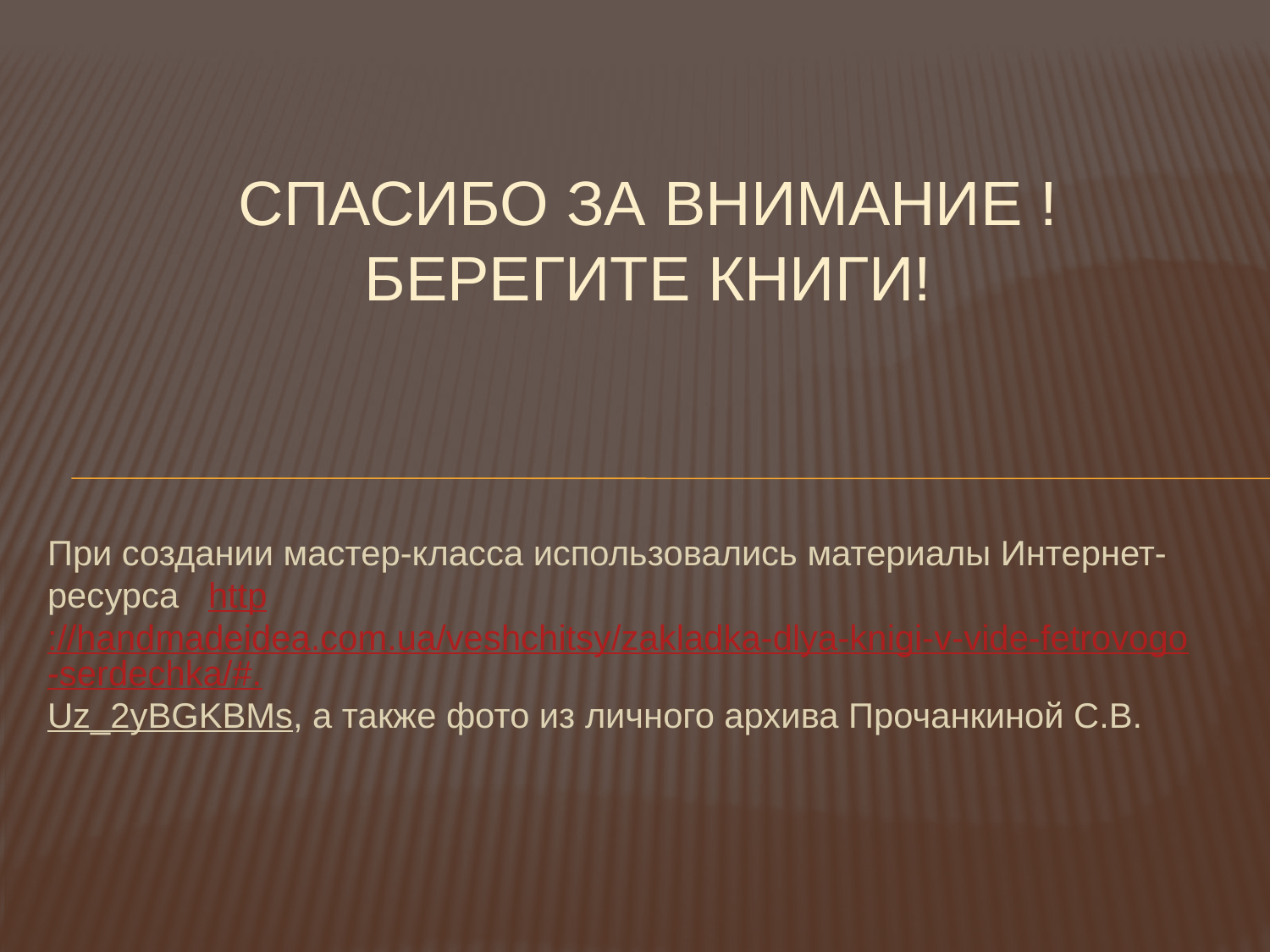

# Спасибо за внимание ! берегите книги!
При создании мастер-класса использовались материалы Интернет-ресурса   http://handmadeidea.com.ua/veshchitsy/zakladka-dlya-knigi-v-vide-fetrovogo-serdechka/#.Uz_2yBGKBMs, а также фото из личного архива Прочанкиной С.В.